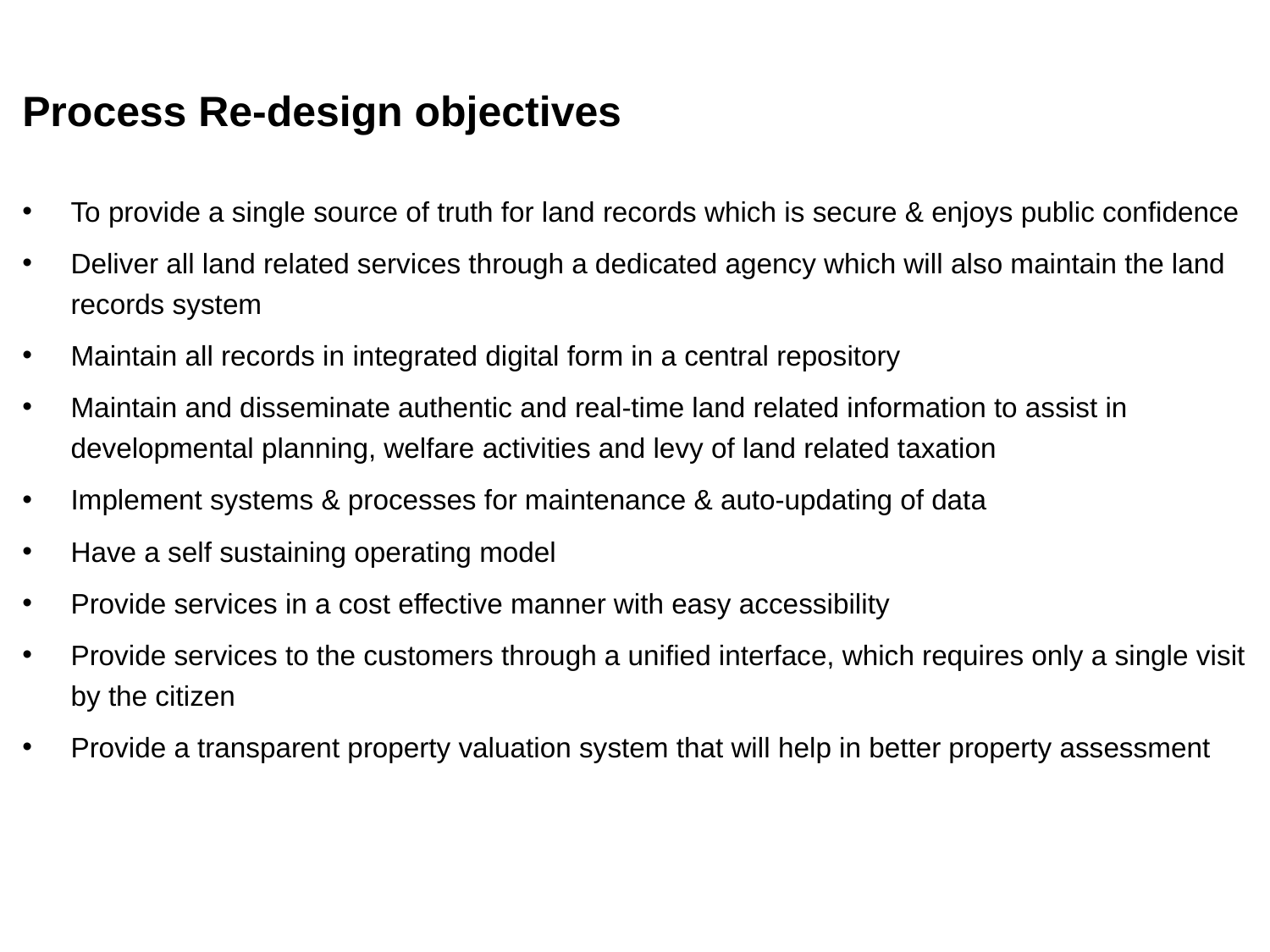

# Process Re-design objectives
To provide a single source of truth for land records which is secure & enjoys public confidence
Deliver all land related services through a dedicated agency which will also maintain the land records system
Maintain all records in integrated digital form in a central repository
Maintain and disseminate authentic and real-time land related information to assist in developmental planning, welfare activities and levy of land related taxation
Implement systems & processes for maintenance & auto-updating of data
Have a self sustaining operating model
Provide services in a cost effective manner with easy accessibility
Provide services to the customers through a unified interface, which requires only a single visit by the citizen
Provide a transparent property valuation system that will help in better property assessment